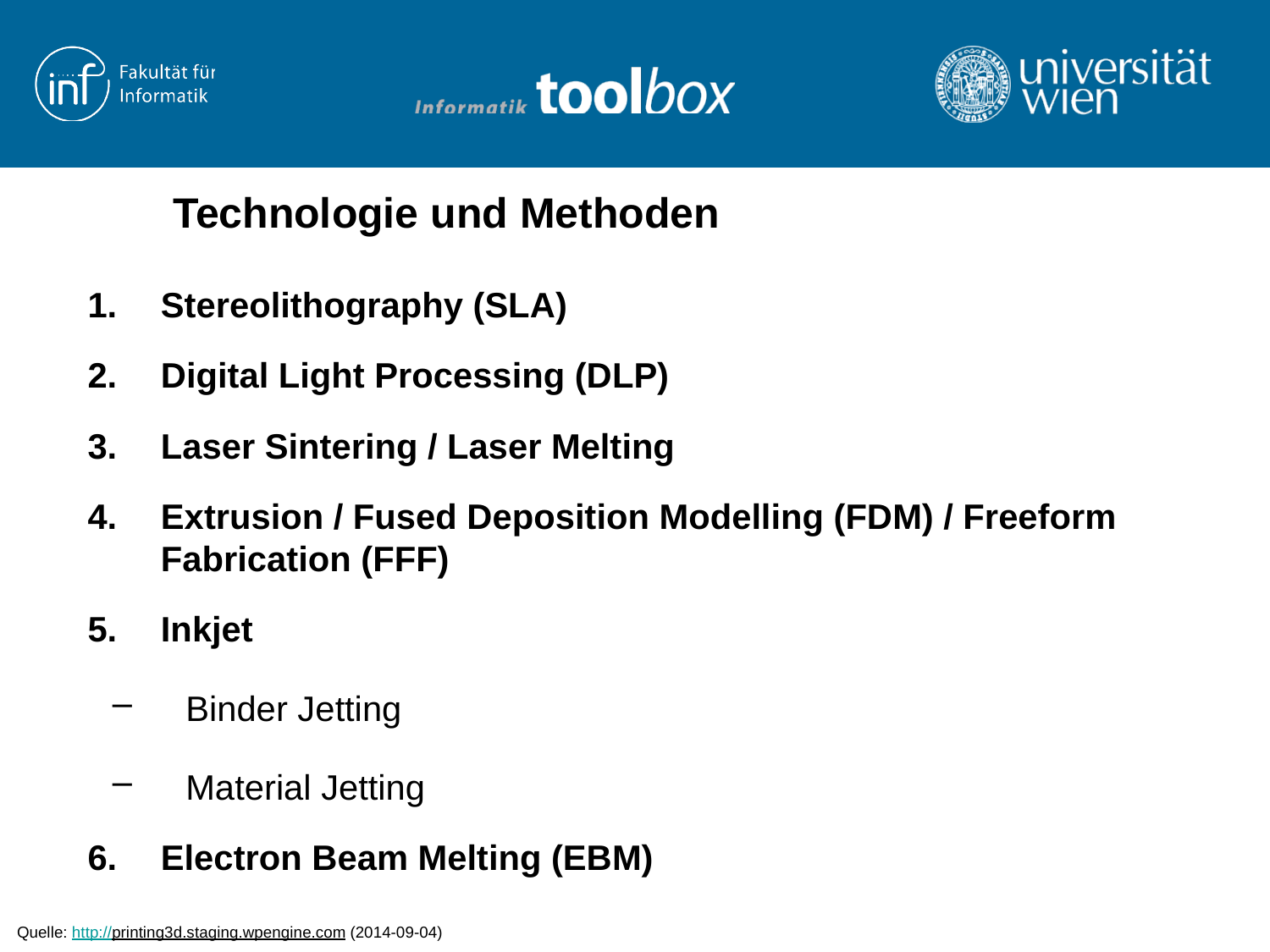

# Technologie und Methoden
 Stereolithography (SLA)
 Digital Light Processing (DLP)
 Laser Sintering / Laser Melting
 Extrusion / Fused Deposition Modelling (FDM) / Freeform
 Fabrication (FFF)
 Inkjet
 Binder Jetting
 Material Jetting
 Electron Beam Melting (EBM)
Quelle: http://printing3d.staging.wpengine.com (2014-09-04)